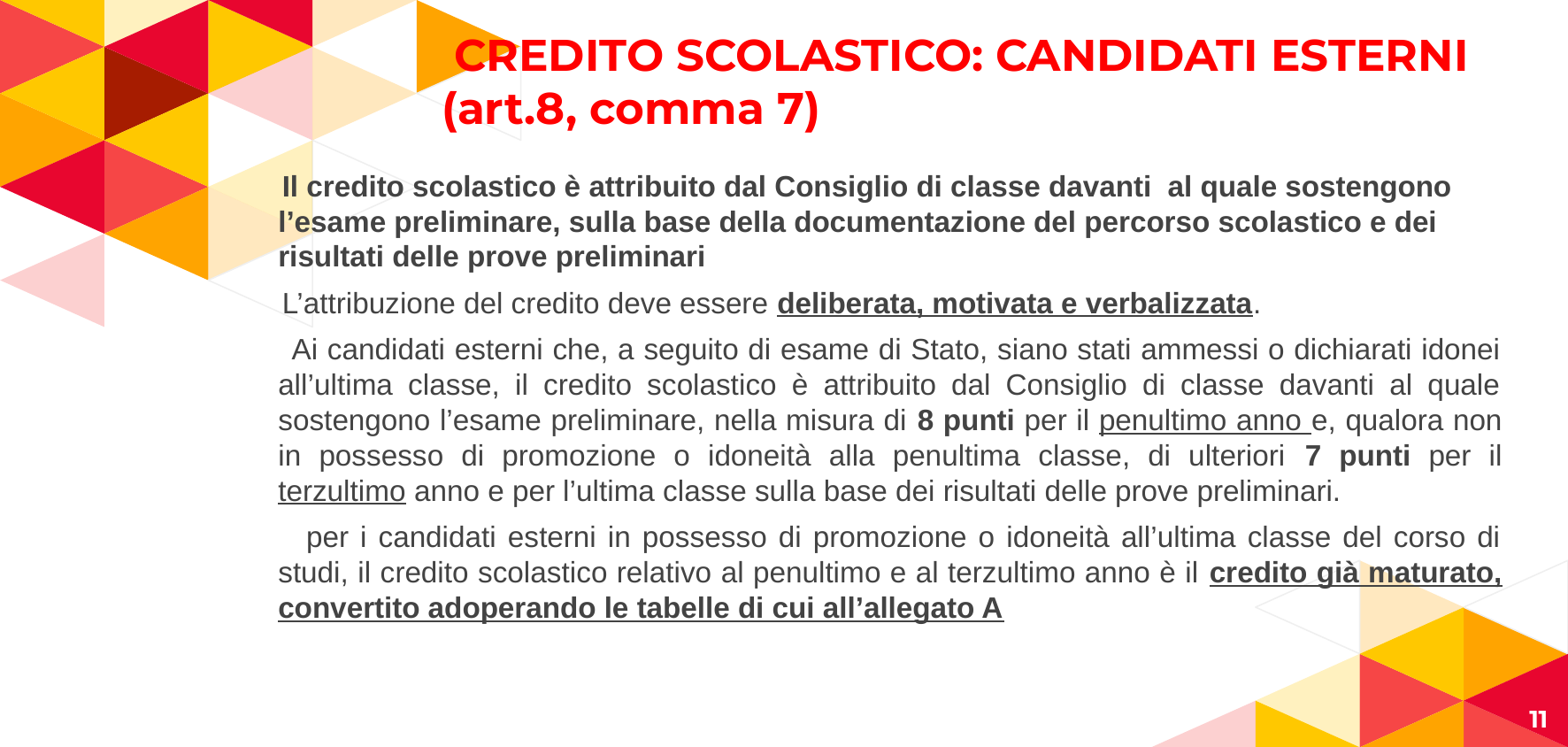

# CREDITO SCOLASTICO: CANDIDATI ESTERNI (art.8, comma 7)
       Il credito scolastico è attribuito dal Consiglio di classe davanti  al quale sostengono l’esame preliminare, sulla base della documentazione del percorso scolastico e dei risultati delle prove preliminari
       L’attribuzione del credito deve essere deliberata, motivata e verbalizzata.
       Ai candidati esterni che, a seguito di esame di Stato, siano stati ammessi o dichiarati idonei all’ultima classe, il credito scolastico è attribuito dal Consiglio di classe davanti al quale sostengono l’esame preliminare, nella misura di 8 punti per il penultimo anno e, qualora non in possesso di promozione o idoneità alla penultima classe, di ulteriori 7 punti per il terzultimo anno e per l’ultima classe sulla base dei risultati delle prove preliminari.
       per i candidati esterni in possesso di promozione o idoneità all’ultima classe del corso di studi, il credito scolastico relativo al penultimo e al terzultimo anno è il credito già maturato, convertito adoperando le tabelle di cui all’allegato A
11